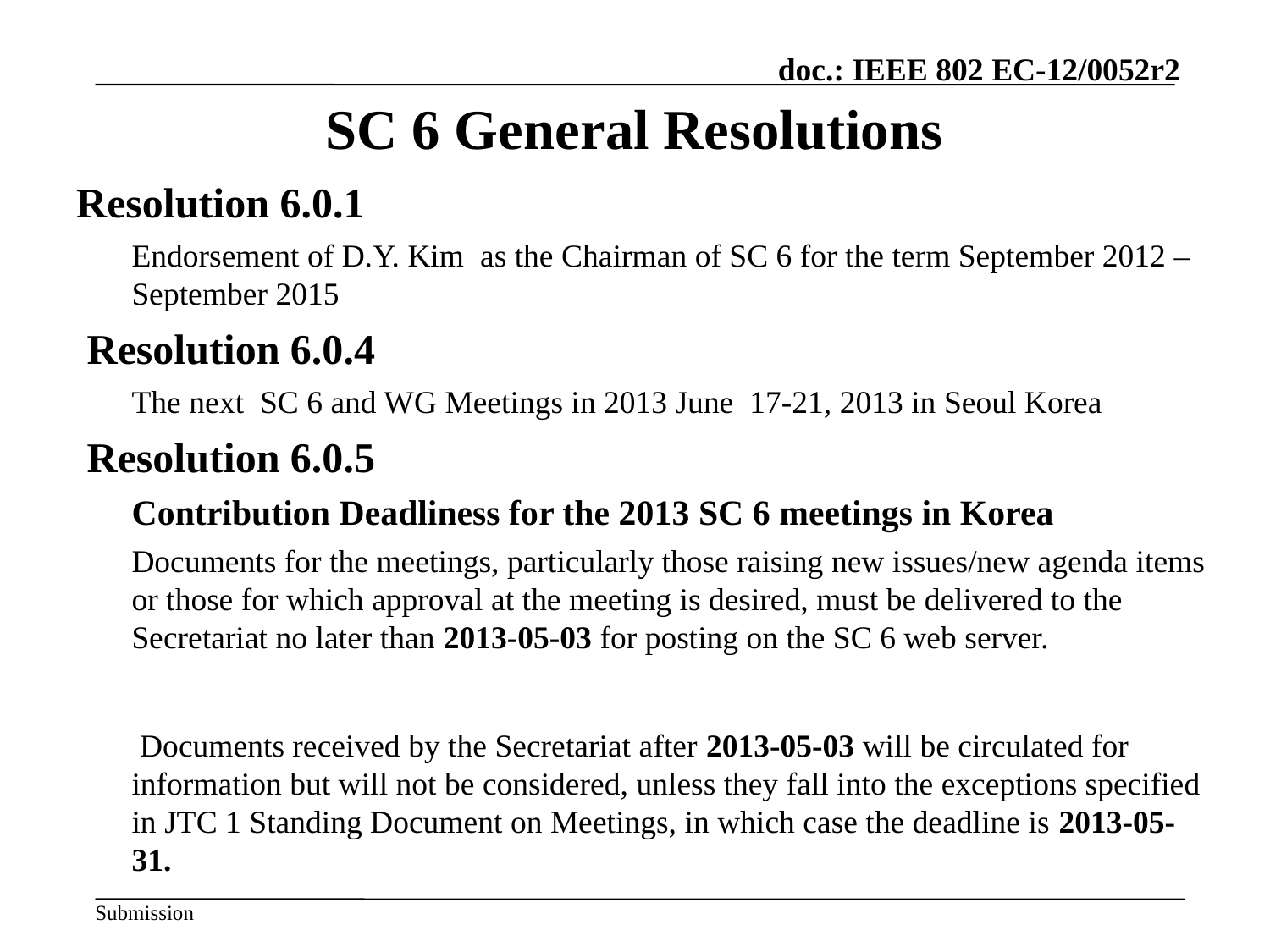

# SC 6 General Resolutions
Resolution 6.0.1
Endorsement of D.Y. Kim  as the Chairman of SC 6 for the term September 2012 – September 2015
 Resolution 6.0.4
The next  SC 6 and WG Meetings in 2013 June  17-21, 2013 in Seoul Korea
 Resolution 6.0.5
Contribution Deadliness for the 2013 SC 6 meetings in Korea
Documents for the meetings, particularly those raising new issues/new agenda items or those for which approval at the meeting is desired, must be delivered to the Secretariat no later than 2013-05-03 for posting on the SC 6 web server.

 Documents received by the Secretariat after 2013-05-03 will be circulated for information but will not be considered, unless they fall into the exceptions specified in JTC 1 Standing Document on Meetings, in which case the deadline is 2013-05-31.